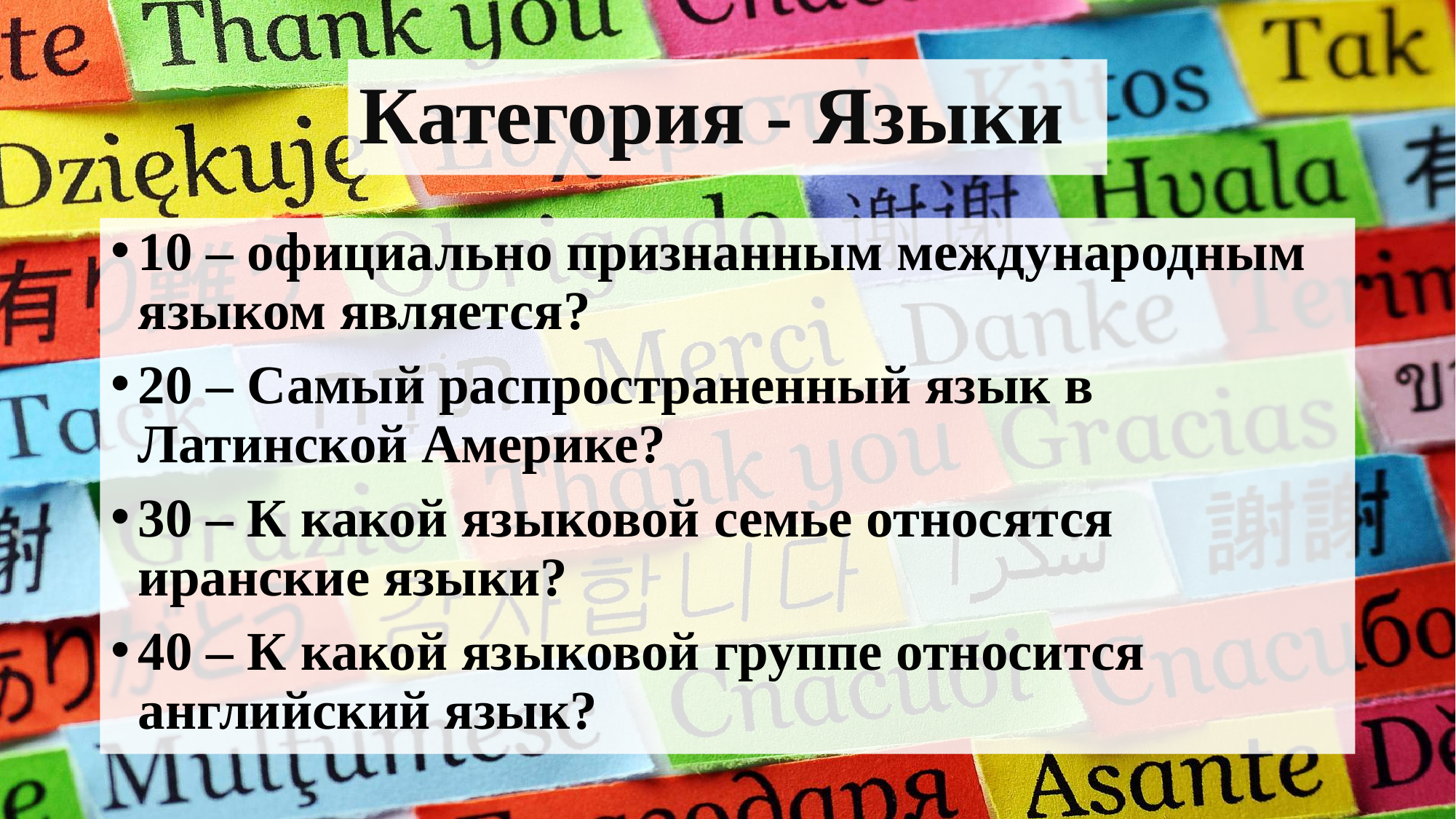

# Категория - Языки
10 – официально признанным международным языком является?
20 – Самый распространенный язык в Латинской Америке?
30 – К какой языковой семье относятся иранские языки?
40 – К какой языковой группе относится английский язык?